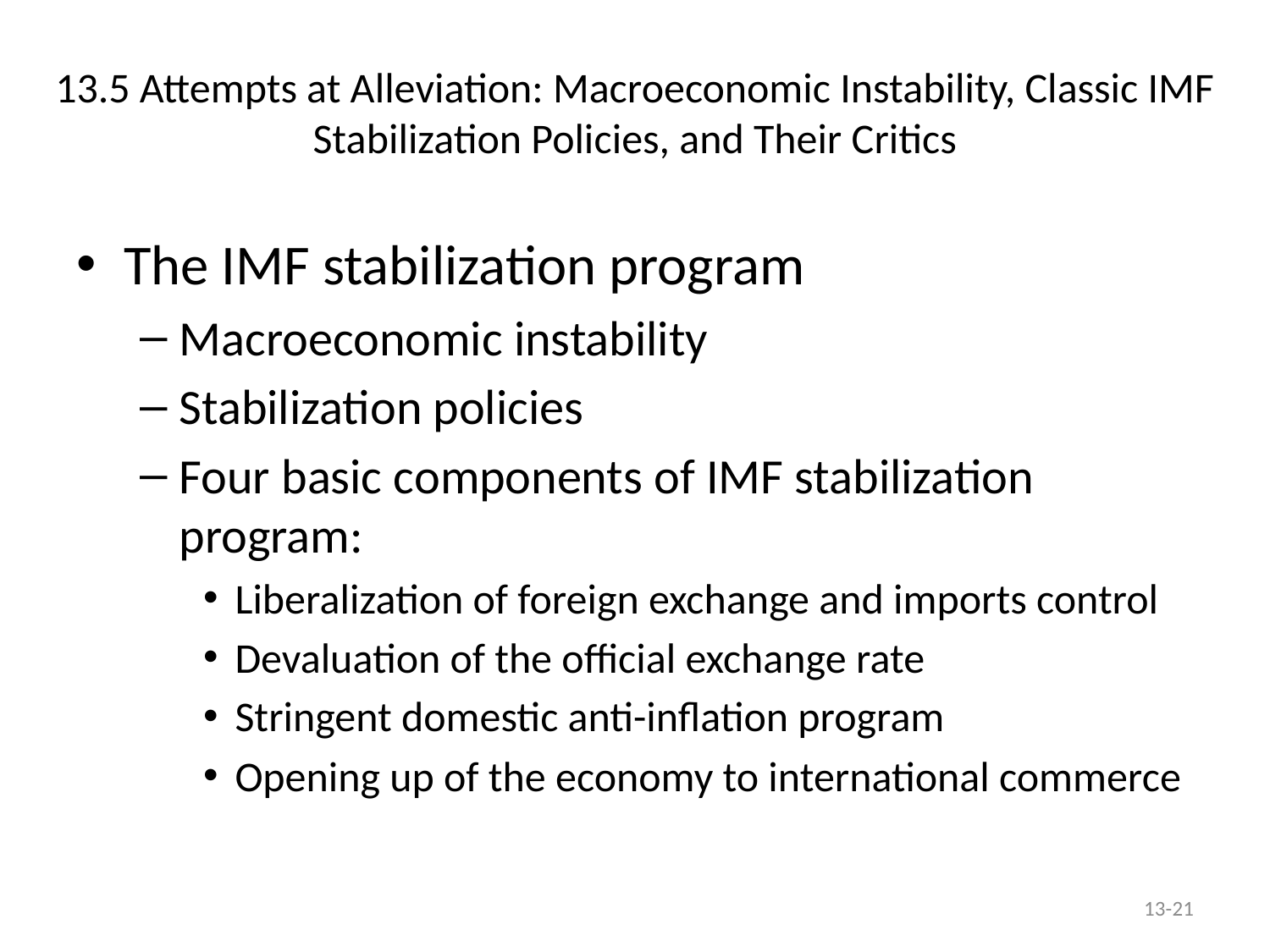

# 13.5 Attempts at Alleviation: Macroeconomic Instability, Classic IMF Stabilization Policies, and Their Critics
The IMF stabilization program
Macroeconomic instability
Stabilization policies
Four basic components of IMF stabilization program:
Liberalization of foreign exchange and imports control
Devaluation of the official exchange rate
Stringent domestic anti-inflation program
Opening up of the economy to international commerce

13-21